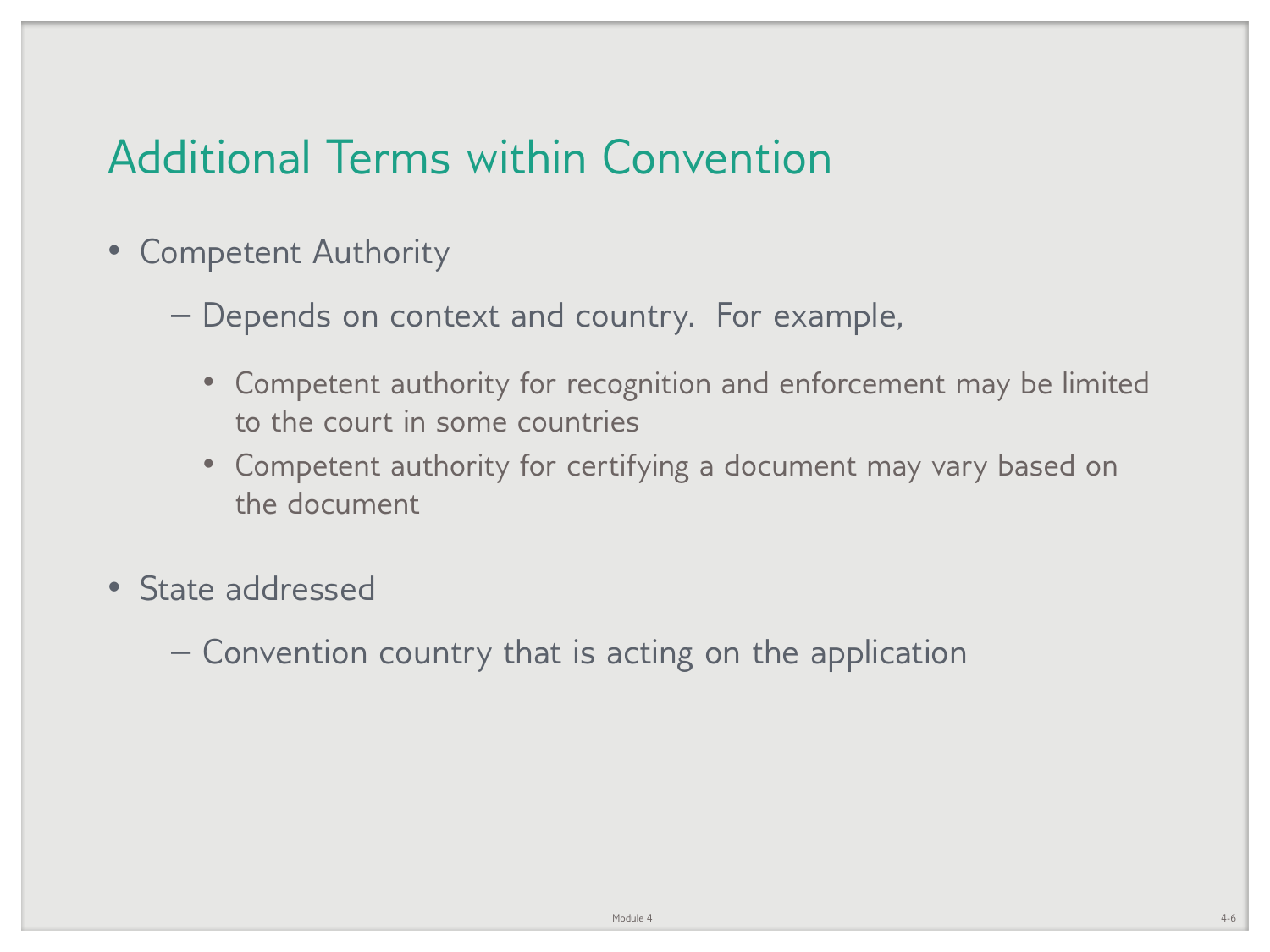

# Additional Terms within Convention
Competent Authority
Depends on context and country.  For example,
Competent authority for recognition and enforcement may be limited to the court in some countries
Competent authority for certifying a document may vary based on the document

State addressed
Convention country that is acting on the application
Module 4
4-6